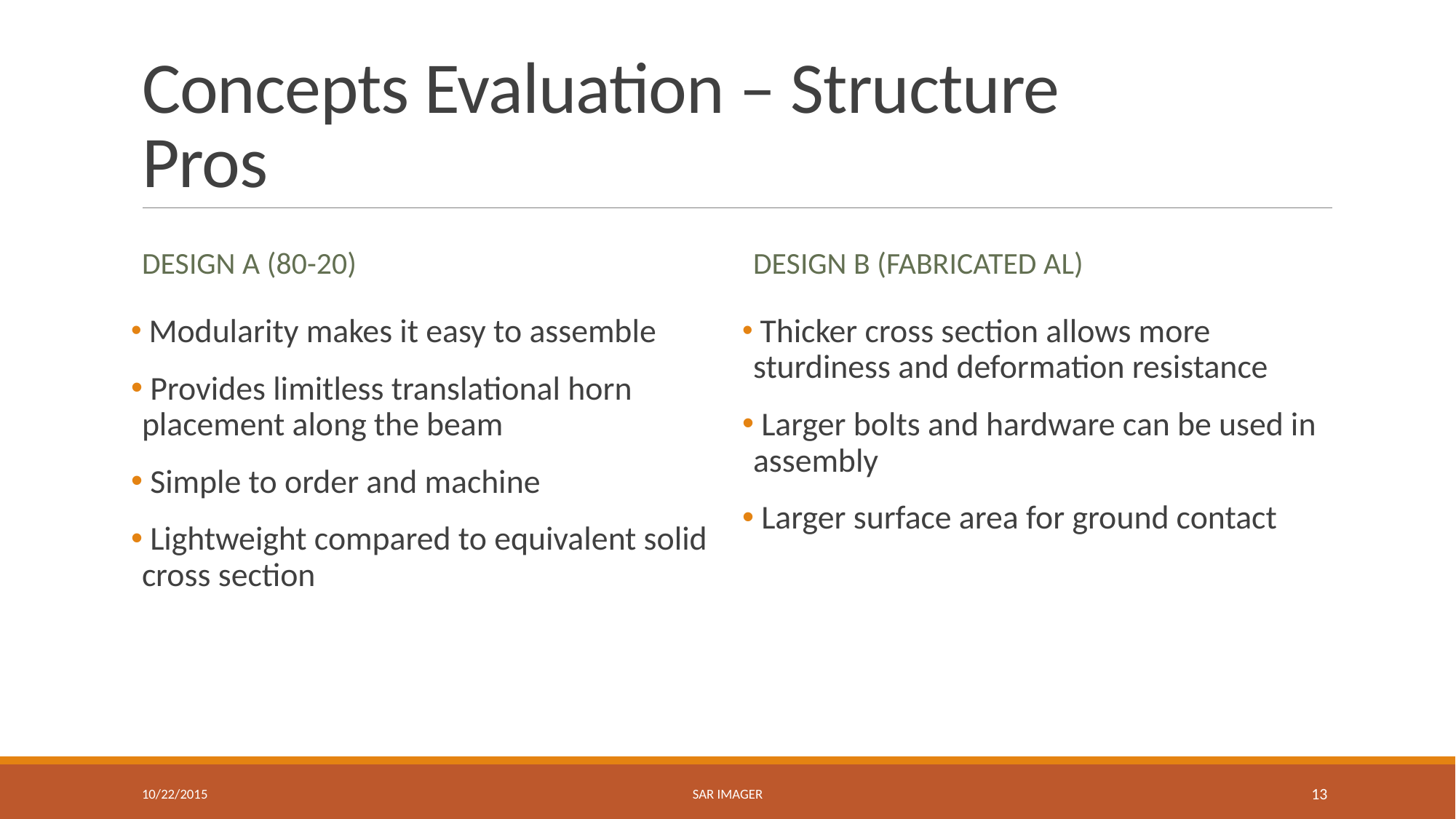

# Concepts Evaluation – Structure Pros
Design A (80-20)
Design b (Fabricated Al)
 Modularity makes it easy to assemble
 Provides limitless translational horn placement along the beam
 Simple to order and machine
 Lightweight compared to equivalent solid cross section

 Thicker cross section allows more sturdiness and deformation resistance
 Larger bolts and hardware can be used in  assembly
 Larger surface area for ground contact

10/22/2015
SAR Imager
13